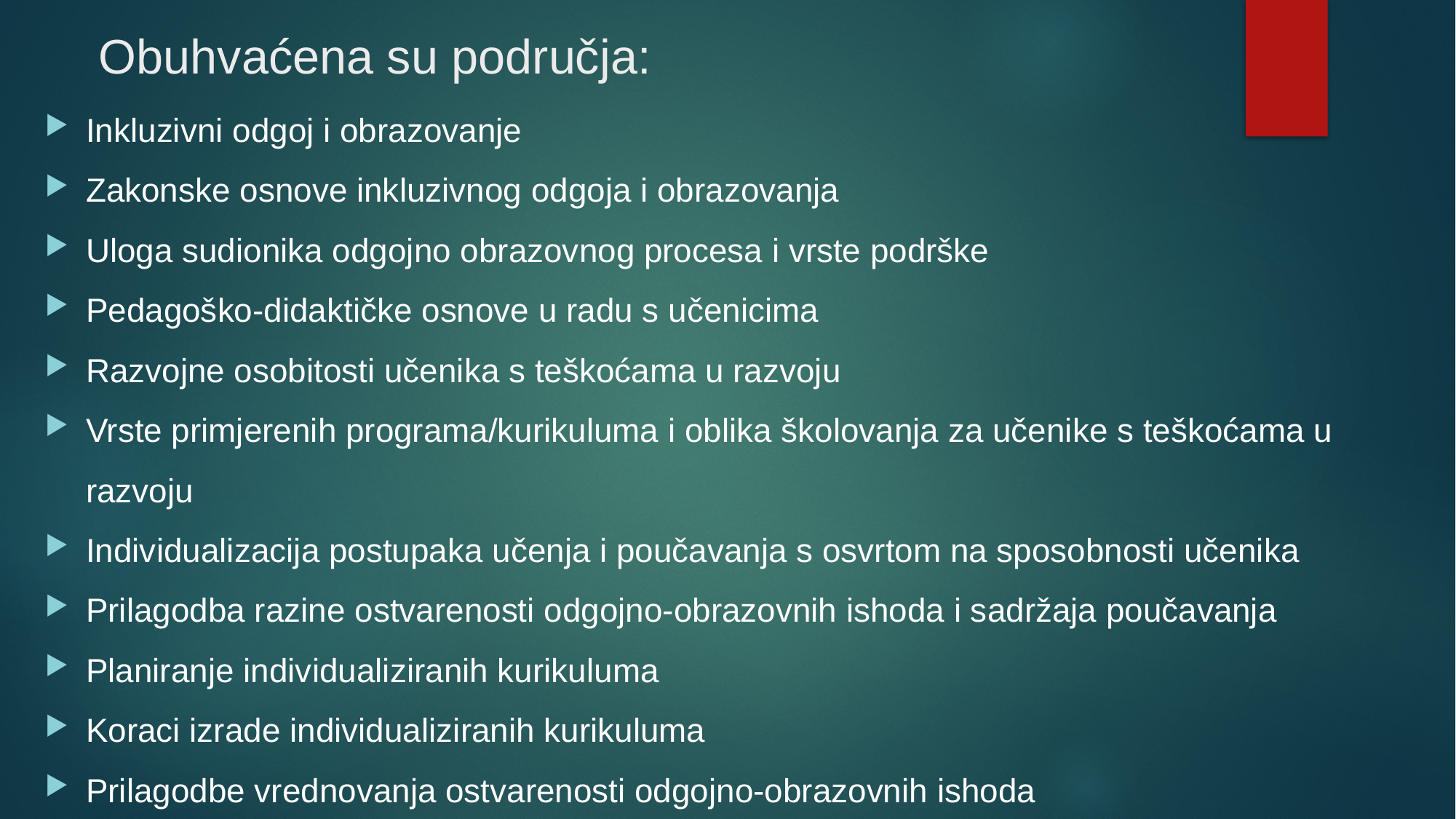

# Obuhvaćena su područja:
Inkluzivni odgoj i obrazovanje
Zakonske osnove inkluzivnog odgoja i obrazovanja
Uloga sudionika odgojno obrazovnog procesa i vrste podrške
Pedagoško-didaktičke osnove u radu s učenicima
Razvojne osobitosti učenika s teškoćama u razvoju
Vrste primjerenih programa/kurikuluma i oblika školovanja za učenike s teškoćama u razvoju
Individualizacija postupaka učenja i poučavanja s osvrtom na sposobnosti učenika
Prilagodba razine ostvarenosti odgojno-obrazovnih ishoda i sadržaja poučavanja
Planiranje individualiziranih kurikuluma
Koraci izrade individualiziranih kurikuluma
Prilagodbe vrednovanja ostvarenosti odgojno-obrazovnih ishoda